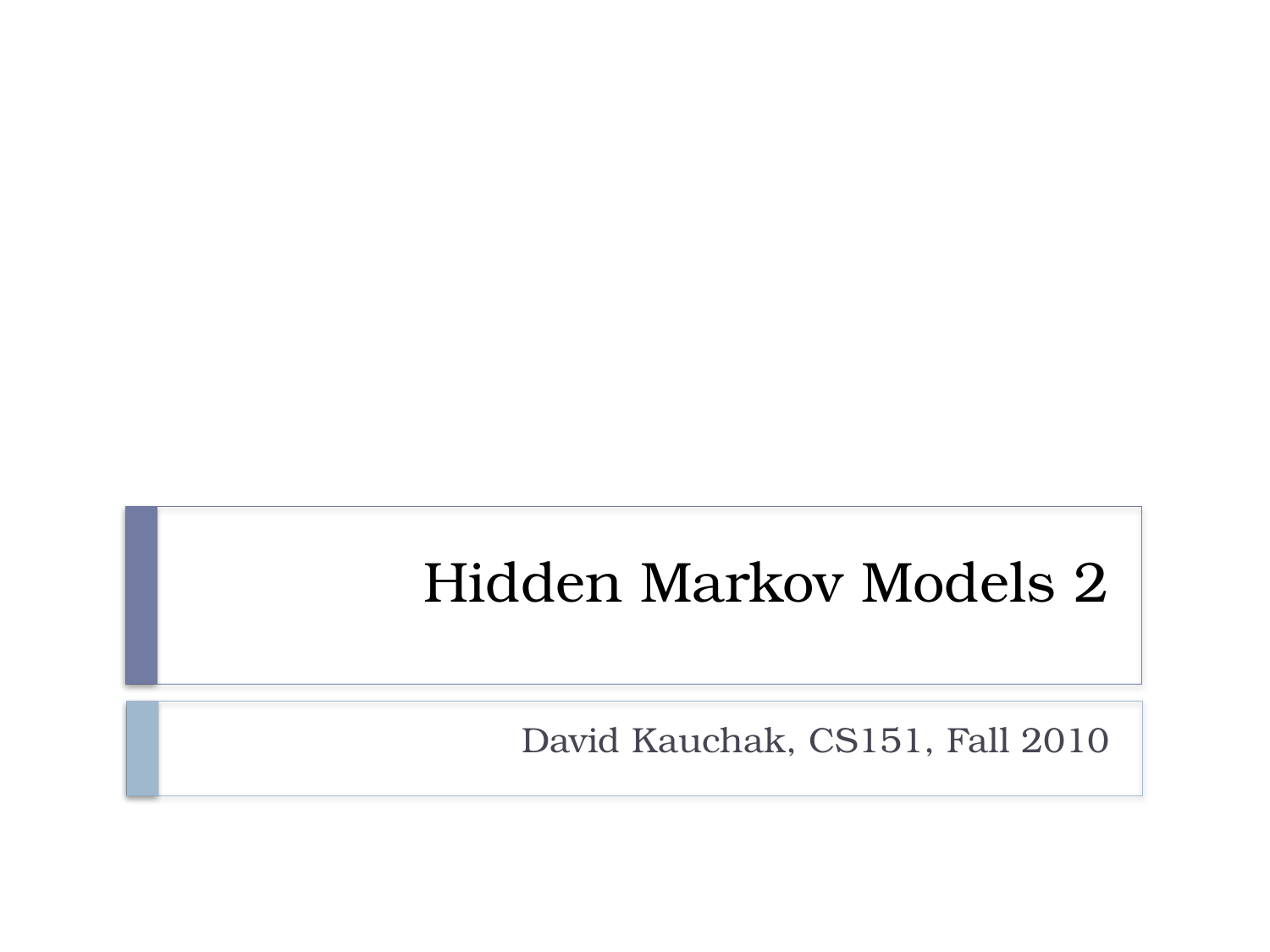

# Hidden Markov Models 2
David Kauchak, CS151, Fall 2010